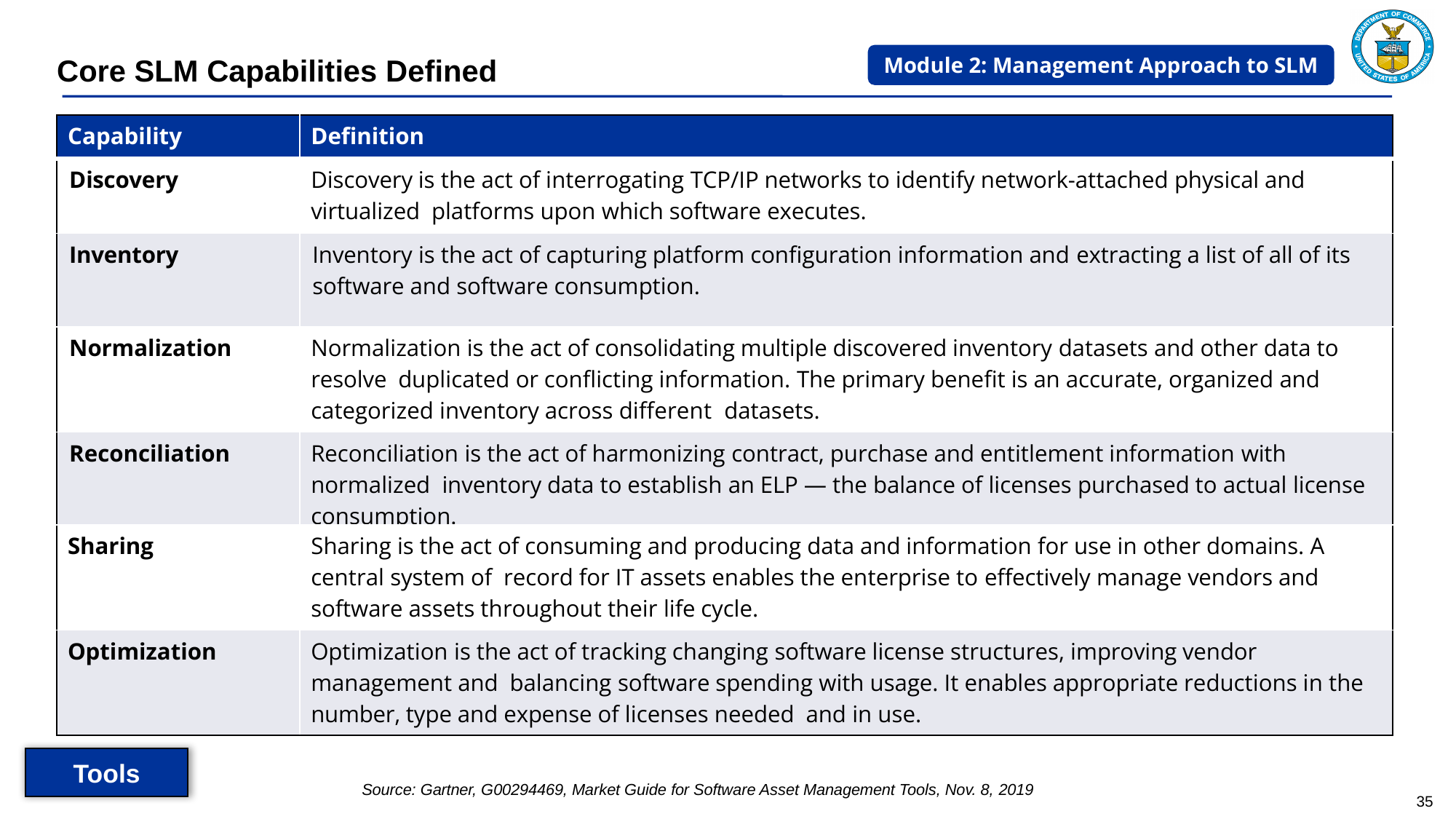

Module 2: Management Approach to SLM
Core SLM Capabilities Defined
| Capability | Definition |
| --- | --- |
| Discovery | Discovery is the act of interrogating TCP/IP networks to identify network-attached physical and virtualized platforms upon which software executes. |
| Inventory | Inventory is the act of capturing platform configuration information and extracting a list of all of its software and software consumption. |
| Normalization | Normalization is the act of consolidating multiple discovered inventory datasets and other data to resolve duplicated or conflicting information. The primary benefit is an accurate, organized and categorized inventory across different datasets. |
| Reconciliation | Reconciliation is the act of harmonizing contract, purchase and entitlement information with normalized inventory data to establish an ELP — the balance of licenses purchased to actual license consumption. |
| Sharing | Sharing is the act of consuming and producing data and information for use in other domains. A central system of record for IT assets enables the enterprise to effectively manage vendors and software assets throughout their life cycle. |
| Optimization | Optimization is the act of tracking changing software license structures, improving vendor management and balancing software spending with usage. It enables appropriate reductions in the number, type and expense of licenses needed and in use. |
Tools
Source: Gartner, G00294469, Market Guide for Software Asset Management Tools, Nov. 8, 2019